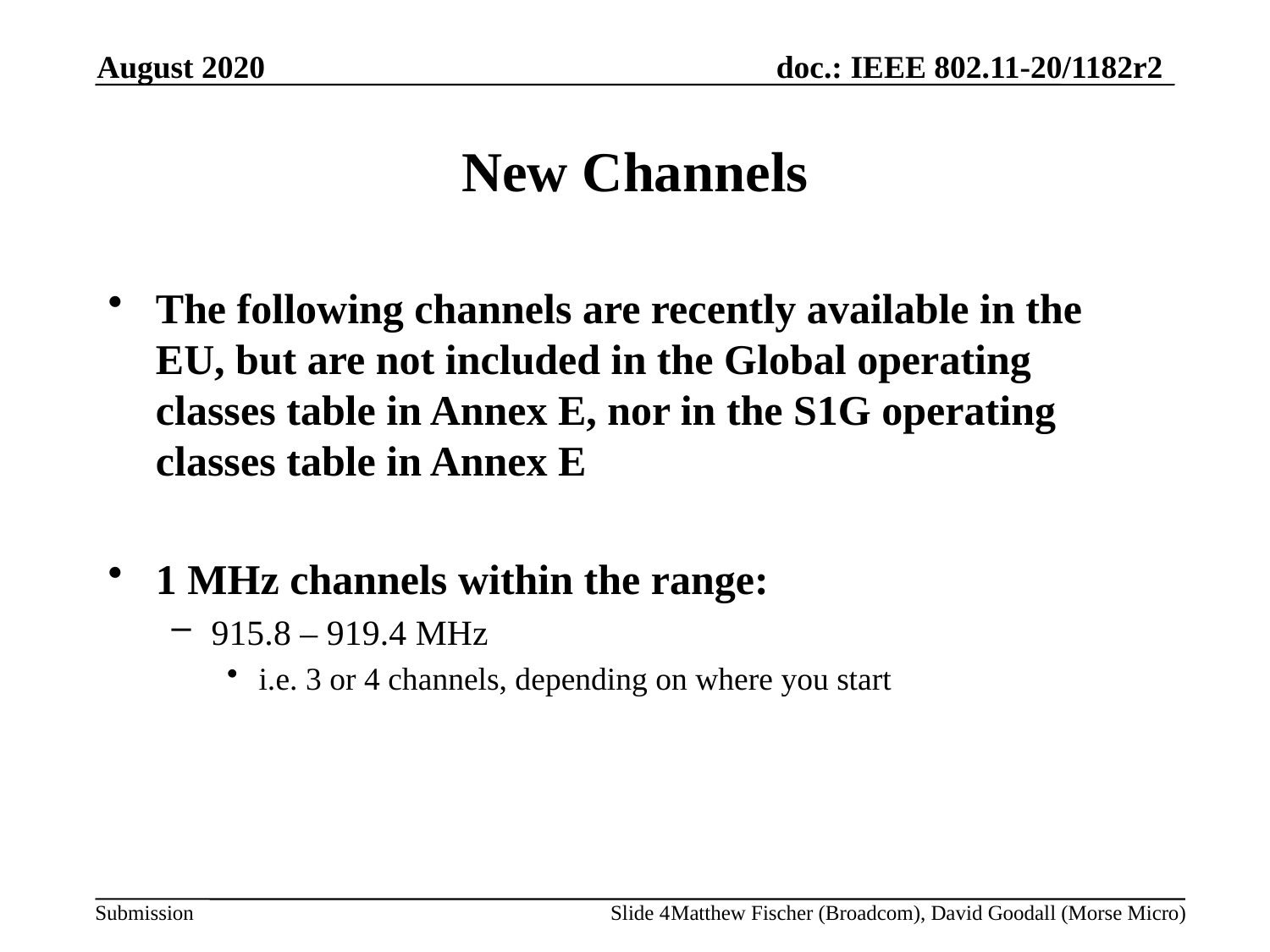

August 2020
# New Channels
The following channels are recently available in the EU, but are not included in the Global operating classes table in Annex E, nor in the S1G operating classes table in Annex E

1 MHz channels within the range:
915.8 – 919.4 MHz
i.e. 3 or 4 channels, depending on where you start
Slide 4
Matthew Fischer (Broadcom), David Goodall (Morse Micro)